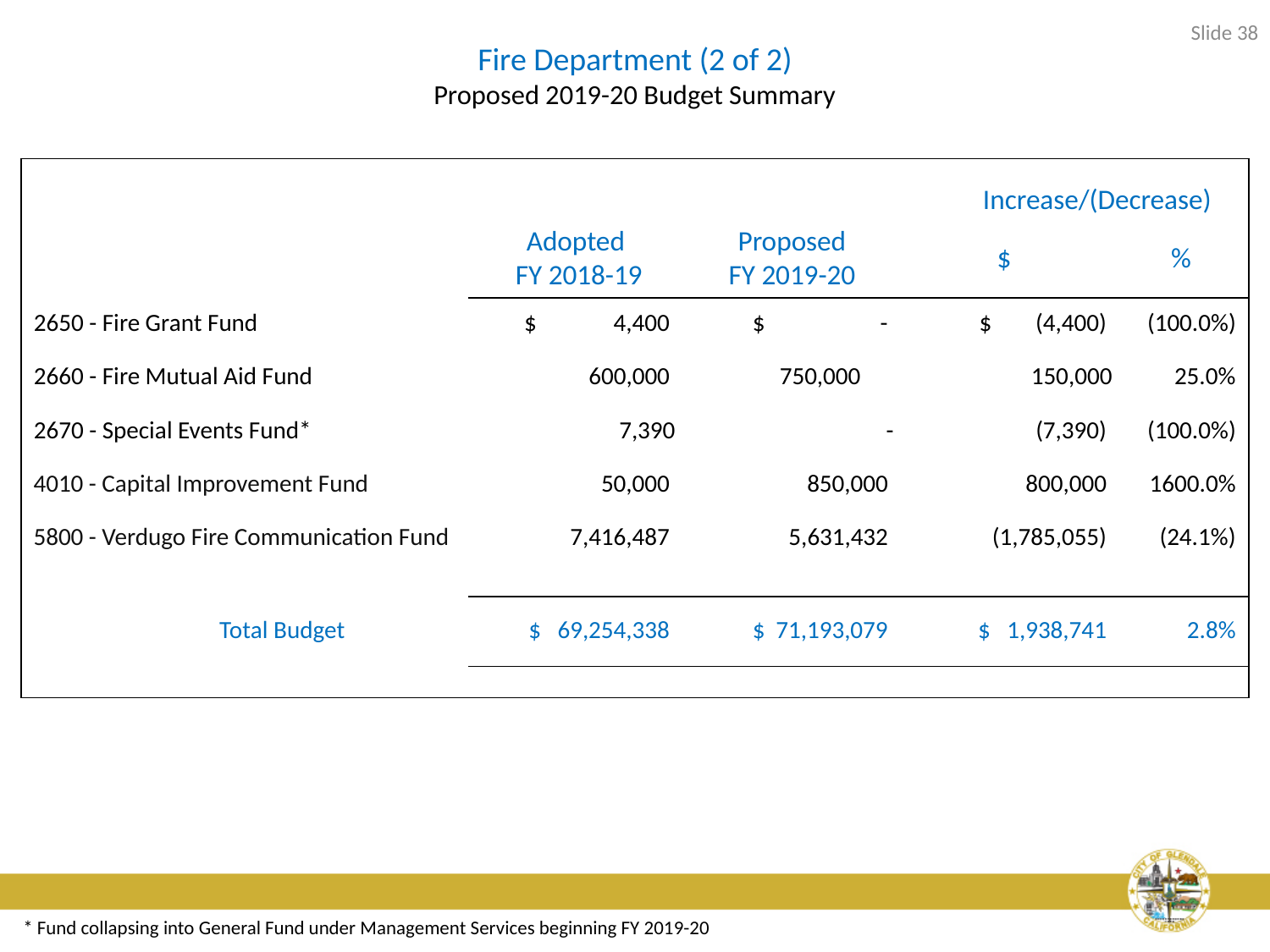

Slide 38
# Fire Department (2 of 2) Proposed 2019-20 Budget Summary
|  | Adopted FY 2018-19 | Proposed FY 2019-20 | Increase/(Decrease) |  |
| --- | --- | --- | --- | --- |
|  |  |  | $ | % |
| 2650 - Fire Grant Fund | $ 4,400 | $ - | $ (4,400) | (100.0%) |
| 2660 - Fire Mutual Aid Fund | 600,000 | 750,000 | 150,000 | 25.0% |
| 2670 - Special Events Fund\* | 7,390 | - | (7,390) | (100.0%) |
| 4010 - Capital Improvement Fund | 50,000 | 850,000 | 800,000 | 1600.0% |
| 5800 - Verdugo Fire Communication Fund | 7,416,487 | 5,631,432 | (1,785,055) | (24.1%) |
|  |  |  |  |  |
| Total Budget | $ 69,254,338 | $ 71,193,079 | $ 1,938,741 | 2.8% |
|  |  |  |  |  |
* Fund collapsing into General Fund under Management Services beginning FY 2019-20